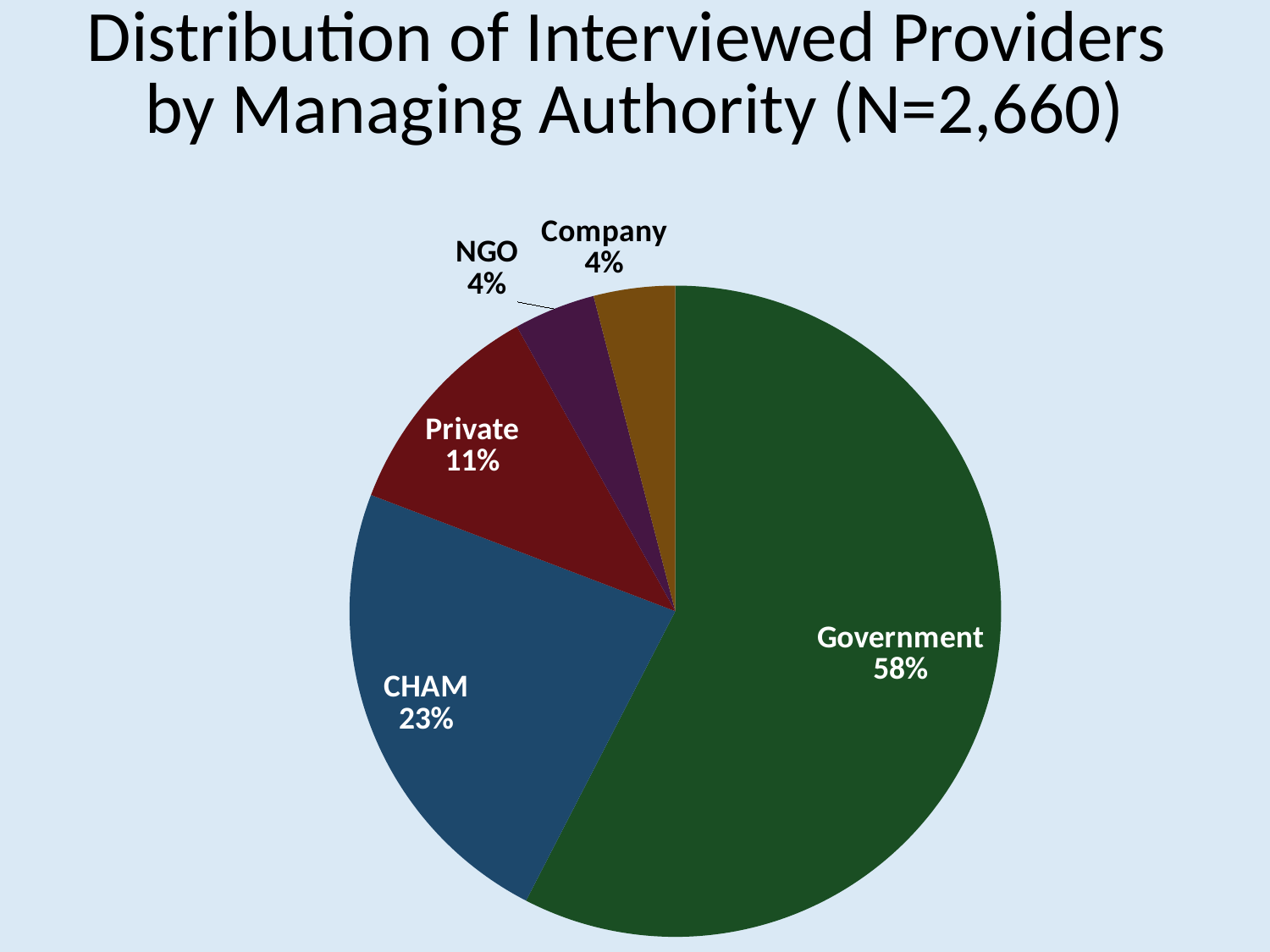

# Distribution of Interviewed Providers by Managing Authority (N=2,660)

### Chart

| Category |  |
|---|---|
| Government | 57.0 |
| CHAM | 23.0 |
| Private | 11.0 |
| NGO | 4.0 |
| Company | 4.0 |